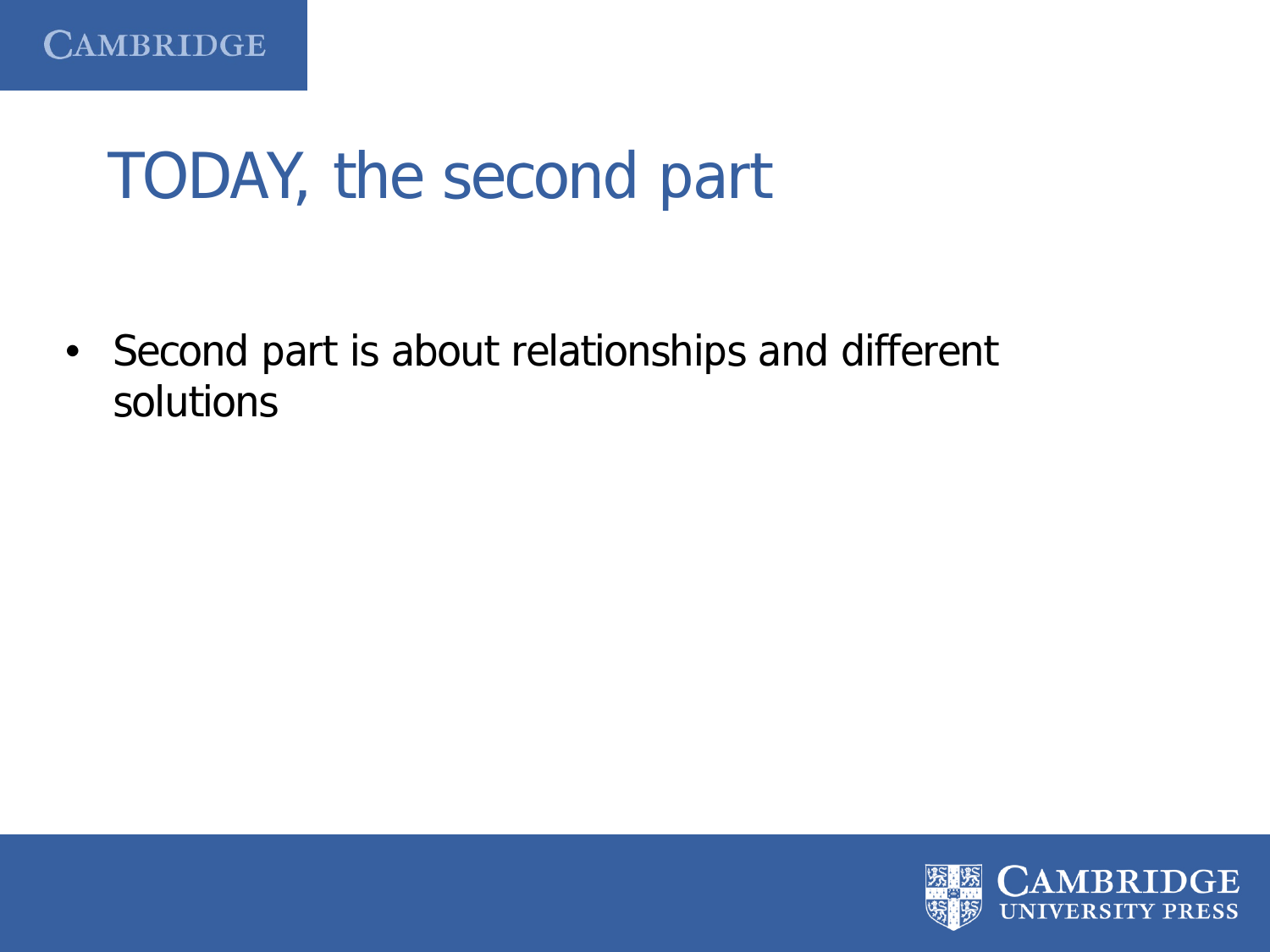

# TODAY, the second part
Second part is about relationships and different solutions